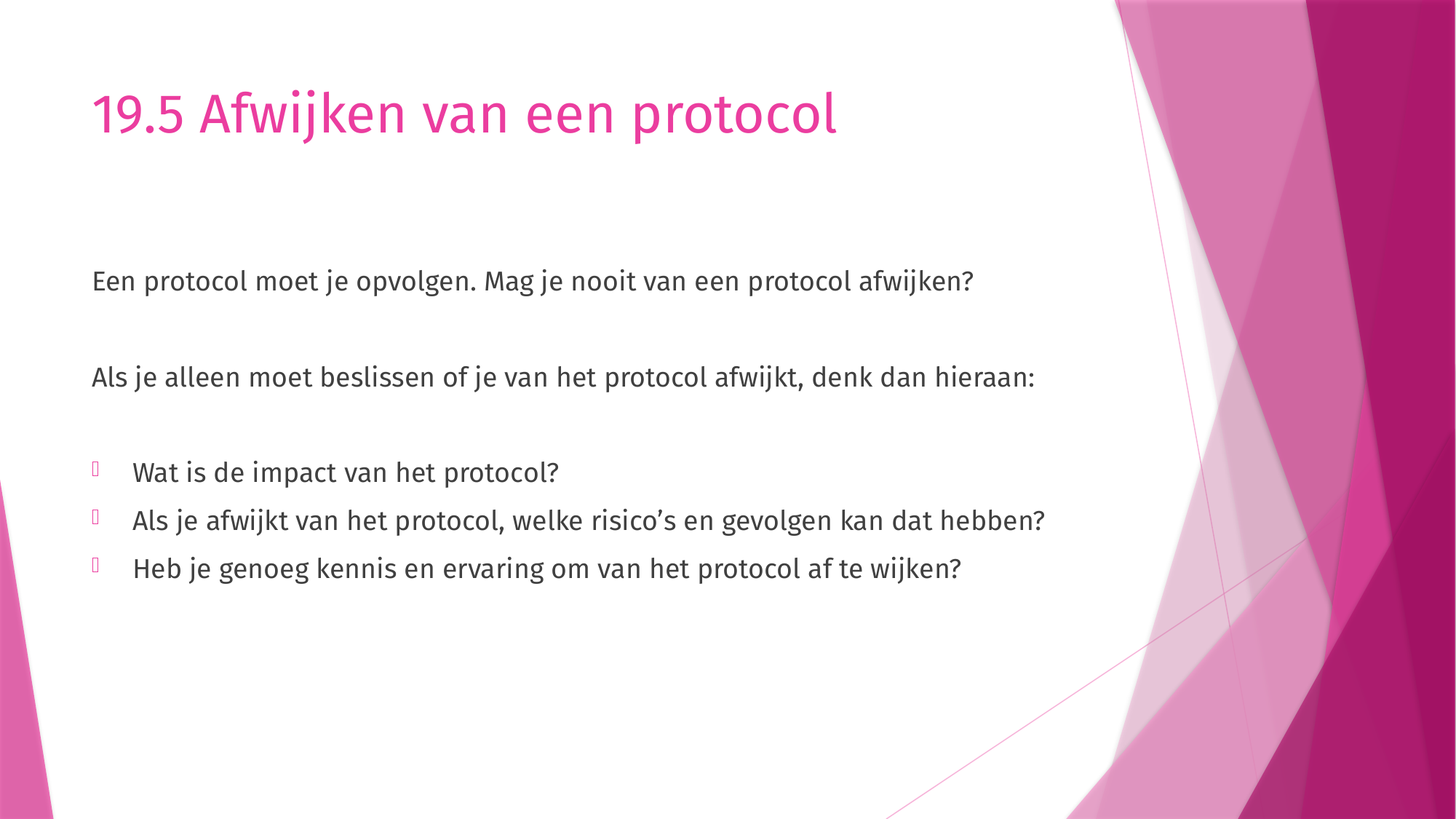

# 19.5 Afwijken van een protocol
Een protocol moet je opvolgen. Mag je nooit van een protocol afwijken?

Als je alleen moet beslissen of je van het protocol afwijkt, denk dan hieraan:

Wat is de impact van het protocol?
Als je afwijkt van het protocol, welke risico’s en gevolgen kan dat hebben?
Heb je genoeg kennis en ervaring om van het protocol af te wijken?